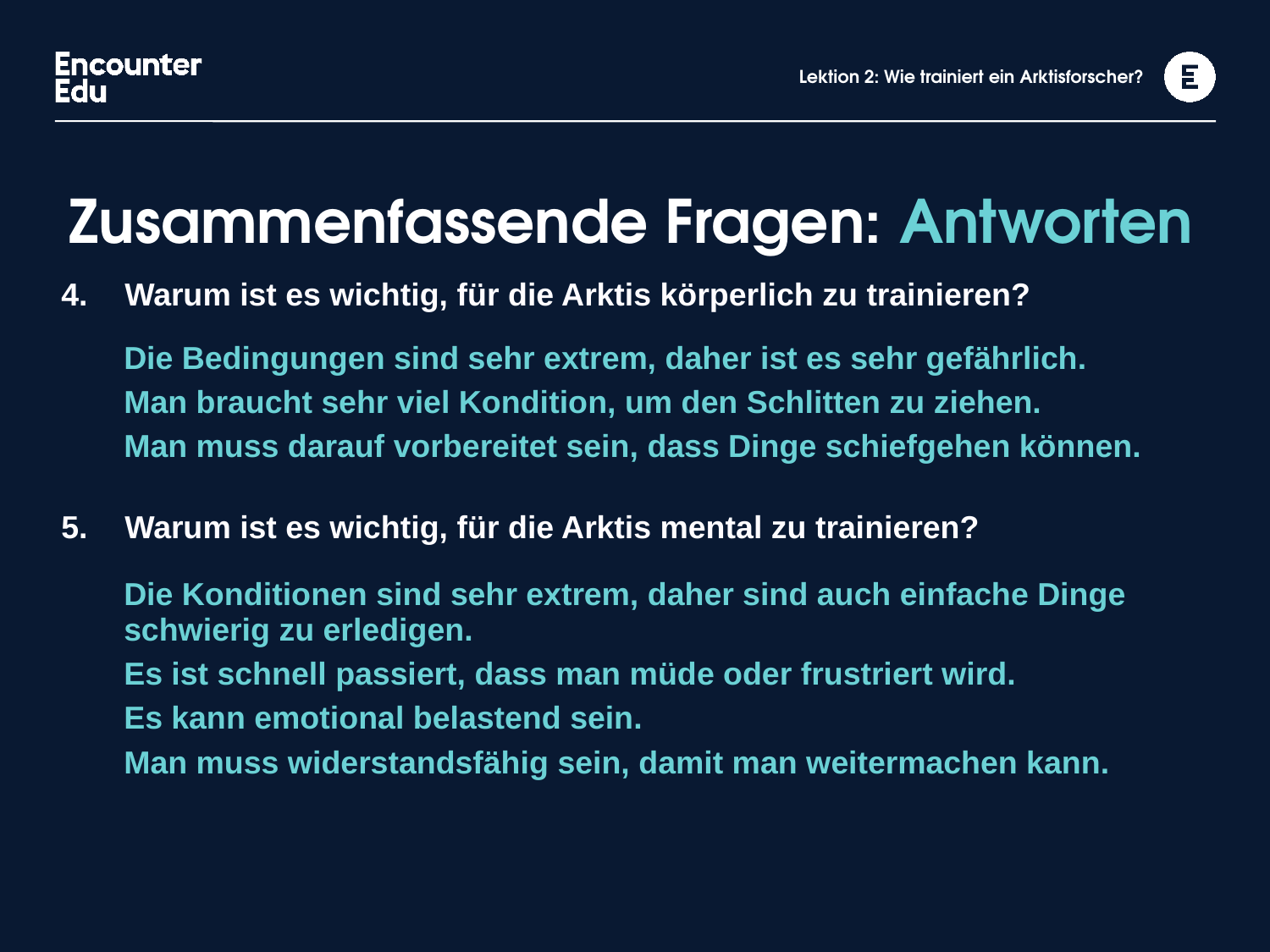

# Lektion 2: Wie trainiert ein Arktisforscher?
Zusammenfassende Fragen: Antworten
| Warum ist es wichtig, für die Arktis körperlich zu trainieren? |
| --- |
| Die Bedingungen sind sehr extrem, daher ist es sehr gefährlich. Man braucht sehr viel Kondition, um den Schlitten zu ziehen. Man muss darauf vorbereitet sein, dass Dinge schiefgehen können. |
| Warum ist es wichtig, für die Arktis mental zu trainieren? |
| Die Konditionen sind sehr extrem, daher sind auch einfache Dinge schwierig zu erledigen. Es ist schnell passiert, dass man müde oder frustriert wird. Es kann emotional belastend sein. Man muss widerstandsfähig sein, damit man weitermachen kann. |
|  |
|  |